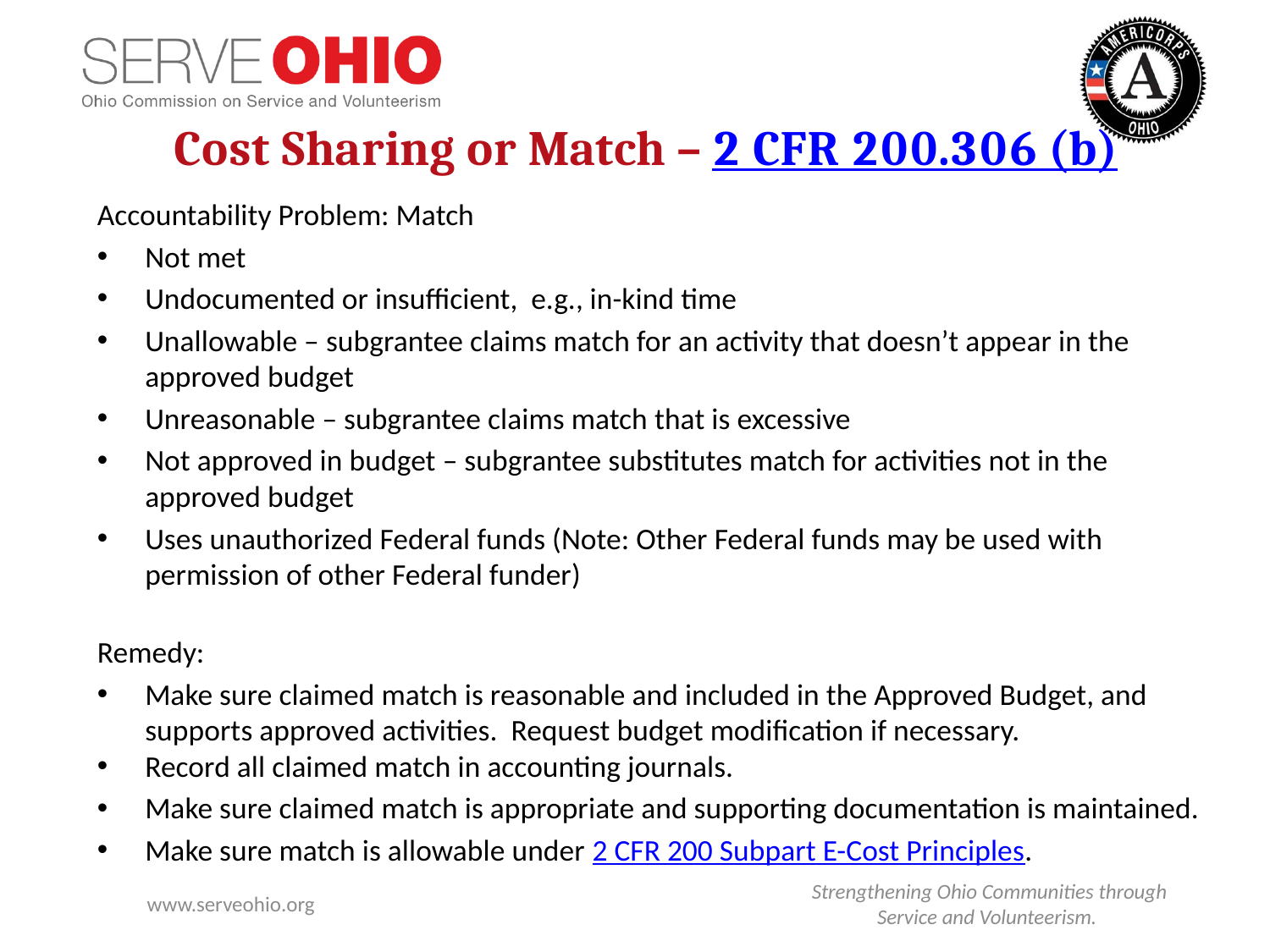

Cost Sharing or Match – 2 CFR 200.306 (b)
Accountability Problem: Match
Not met
Undocumented or insufficient,  e.g., in-kind time
Unallowable – subgrantee claims match for an activity that doesn’t appear in the approved budget
Unreasonable – subgrantee claims match that is excessive
Not approved in budget – subgrantee substitutes match for activities not in the approved budget
Uses unauthorized Federal funds (Note: Other Federal funds may be used with permission of other Federal funder)
Remedy:
Make sure claimed match is reasonable and included in the Approved Budget, and supports approved activities.  Request budget modification if necessary.
Record all claimed match in accounting journals.
Make sure claimed match is appropriate and supporting documentation is maintained.
Make sure match is allowable under 2 CFR 200 Subpart E-Cost Principles.
www.serveohio.org
Strengthening Ohio Communities through Service and Volunteerism.